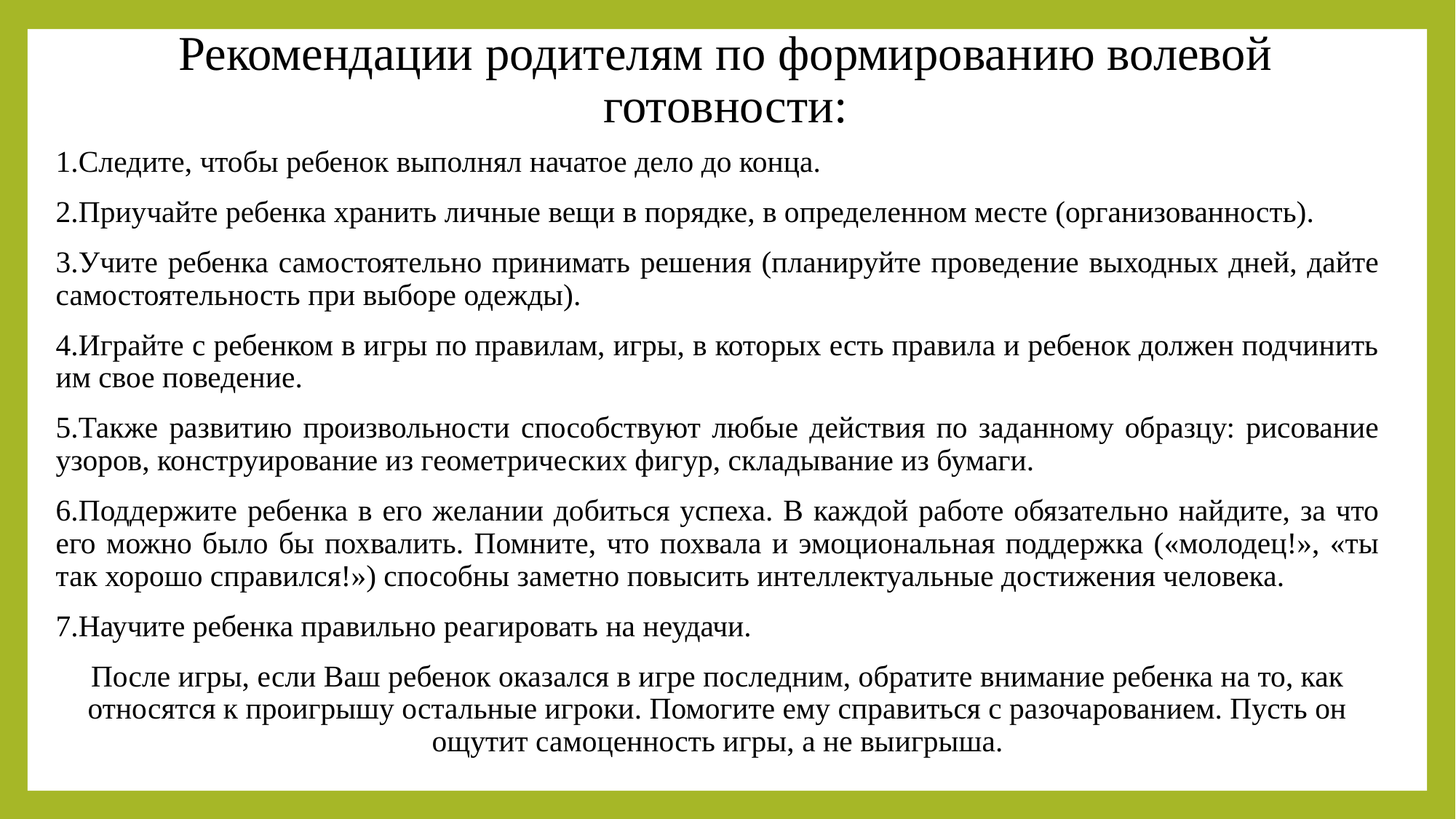

# Рекомендации родителям по формированию волевой готовности:
1.Следите, чтобы ребенок выполнял начатое дело до конца.
2.Приучайте ребенка хранить личные вещи в порядке, в определенном месте (организованность).
3.Учите ребенка самостоятельно принимать решения (планируйте проведение выходных дней, дайте самостоятельность при выборе одежды).
4.Играйте с ребенком в игры по правилам, игры, в которых есть правила и ребенок должен подчинить им свое поведение.
5.Также развитию произвольности способствуют любые действия по заданному образцу: рисование узоров, конструирование из геометрических фигур, складывание из бумаги.
6.Поддержите ребенка в его желании добиться успеха. В каждой работе обязательно найдите, за что его можно было бы похвалить. Помните, что похвала и эмоциональная поддержка («молодец!», «ты так хорошо справился!») способны заметно повысить интеллектуальные достижения человека.
7.Научите ребенка правильно реагировать на неудачи.
После игры, если Ваш ребенок оказался в игре последним, обратите внимание ребенка на то, как относятся к проигрышу остальные игроки. Помогите ему справиться с разочарованием. Пусть он ощутит самоценность игры, а не выигрыша.